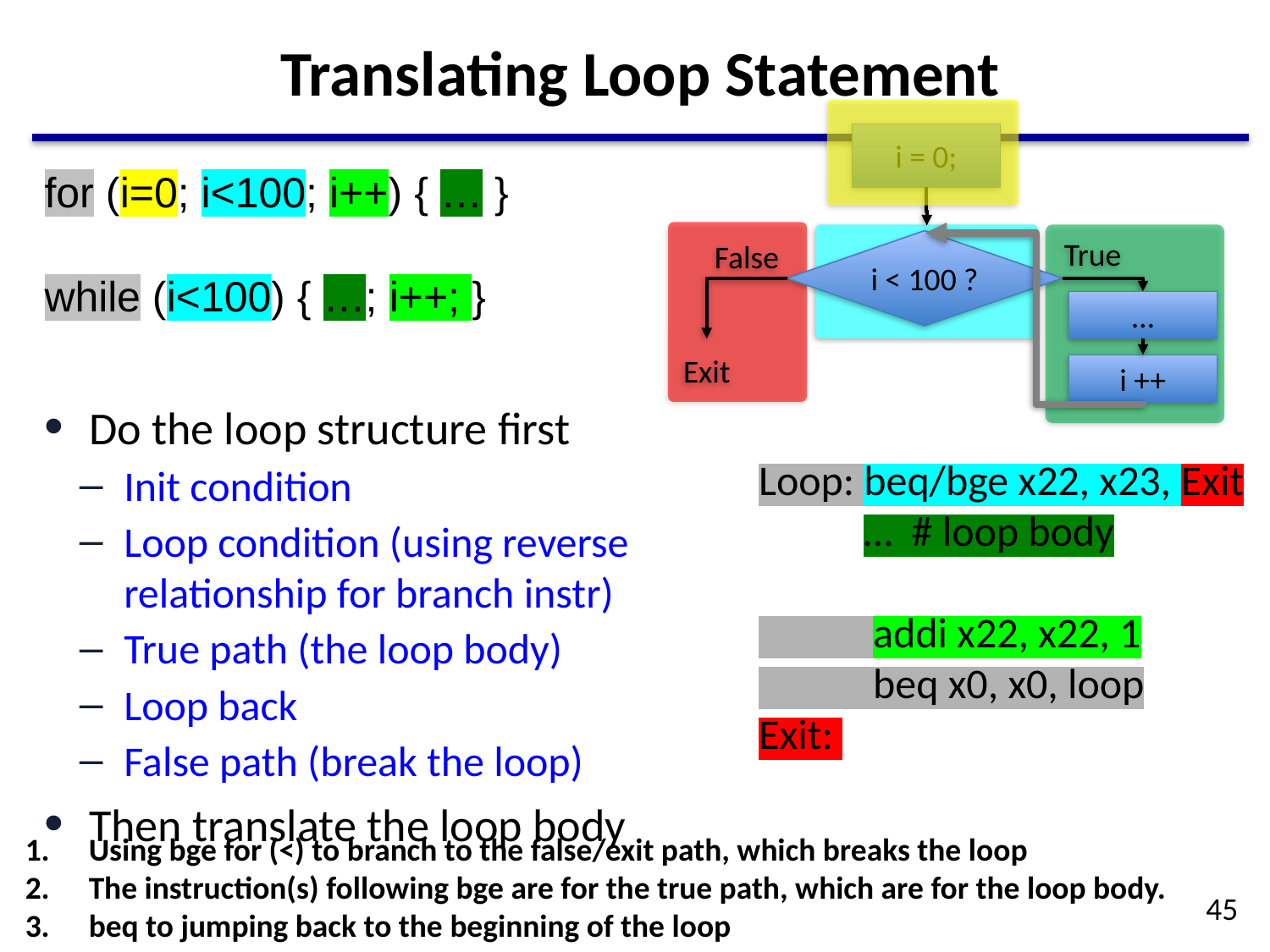

# Translating Loop Statement

i = 0;
for (i=0; i<100; i++) { … }

while (i<100) { …; i++; }

Do the loop structure first
Init condition
Loop condition (using reverse relationship for branch instr)
True path (the loop body)
Loop back
False path (break the loop)
Then translate the loop body
True
False
i < 100 ?
Exit
i ++

…
Loop: beq/bge x22, x23, Exit
           …  # loop body

            addi x22, x22, 1
            beq x0, x0, loop
Exit:
Using bge for (<) to branch to the false/exit path, which breaks the loop
The instruction(s) following bge are for the true path, which are for the loop body.
beq to jumping back to the beginning of the loop
45